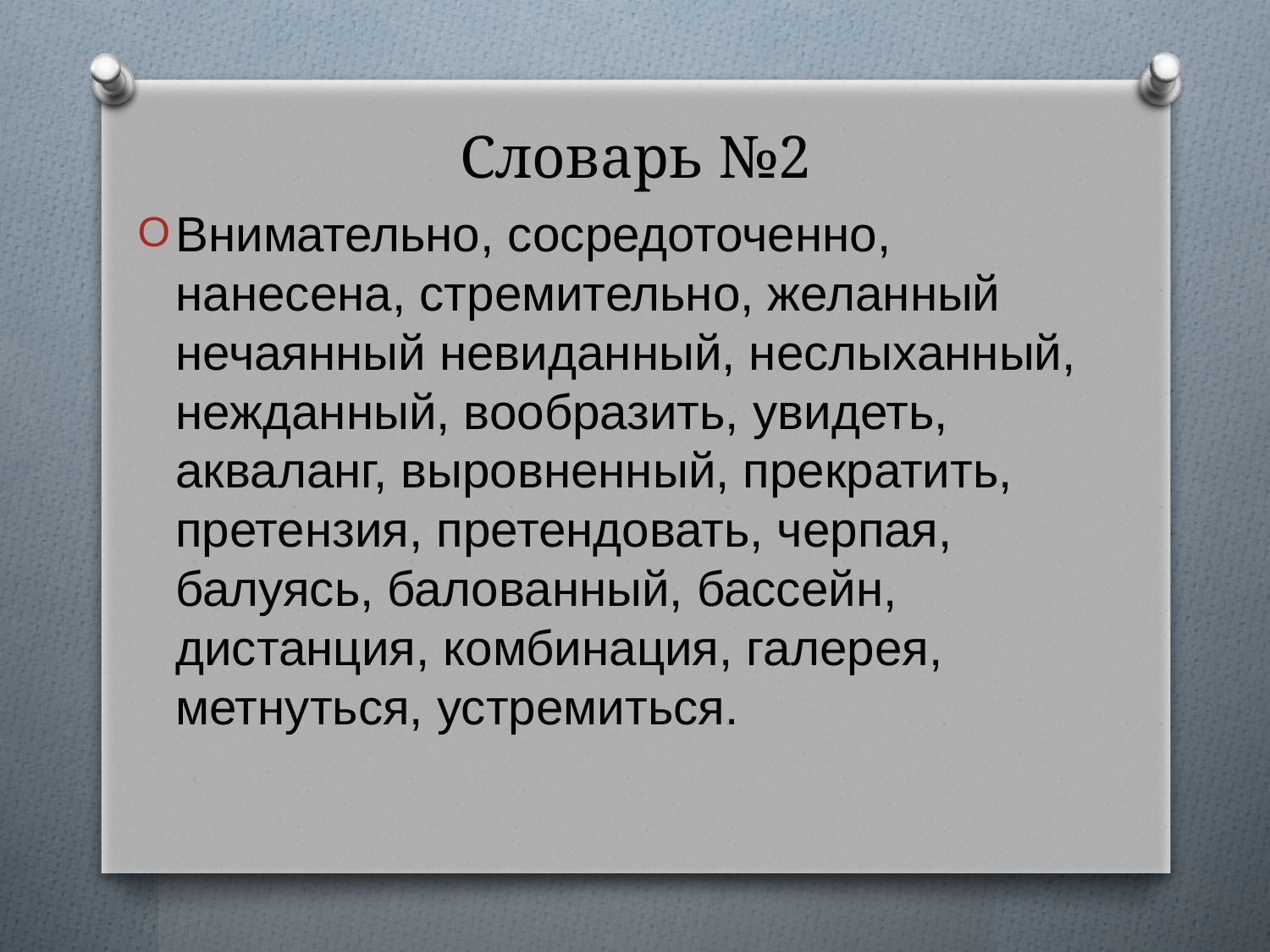

# Словарь №2
Внимательно, сосредоточенно, нанесена, стремительно, желанный нечаянный невиданный, неслыханный, нежданный, вообразить, увидеть, акваланг, выровненный, прекратить, претензия, претендовать, черпая, балуясь, балованный, бассейн, дистанция, комбинация, галерея, метнуться, устремиться.